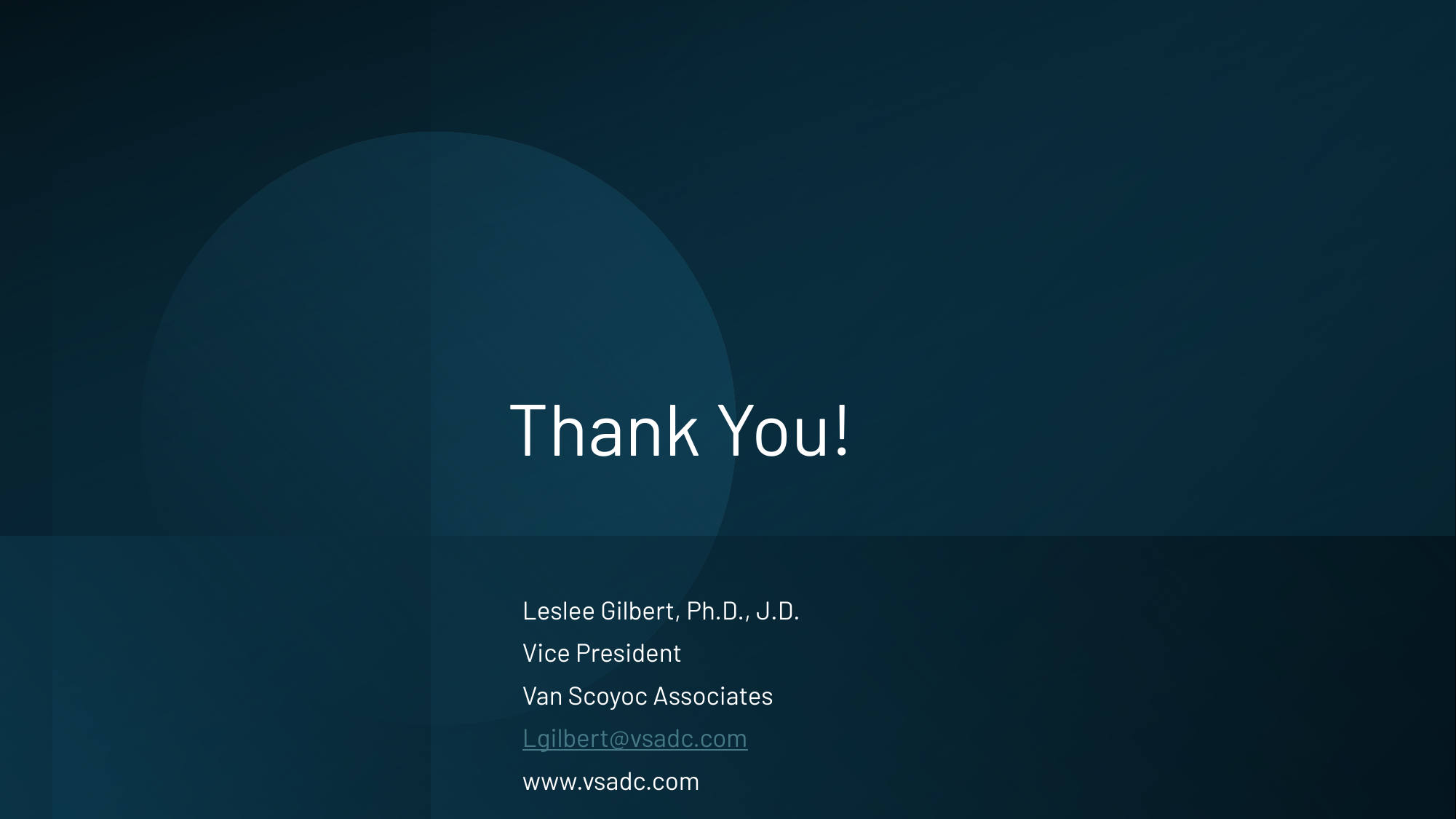

# Thank You!

Leslee Gilbert, Ph.D., J.D.
Vice President
Van Scoyoc Associates
Lgilbert@vsadc.com
www.vsadc.com